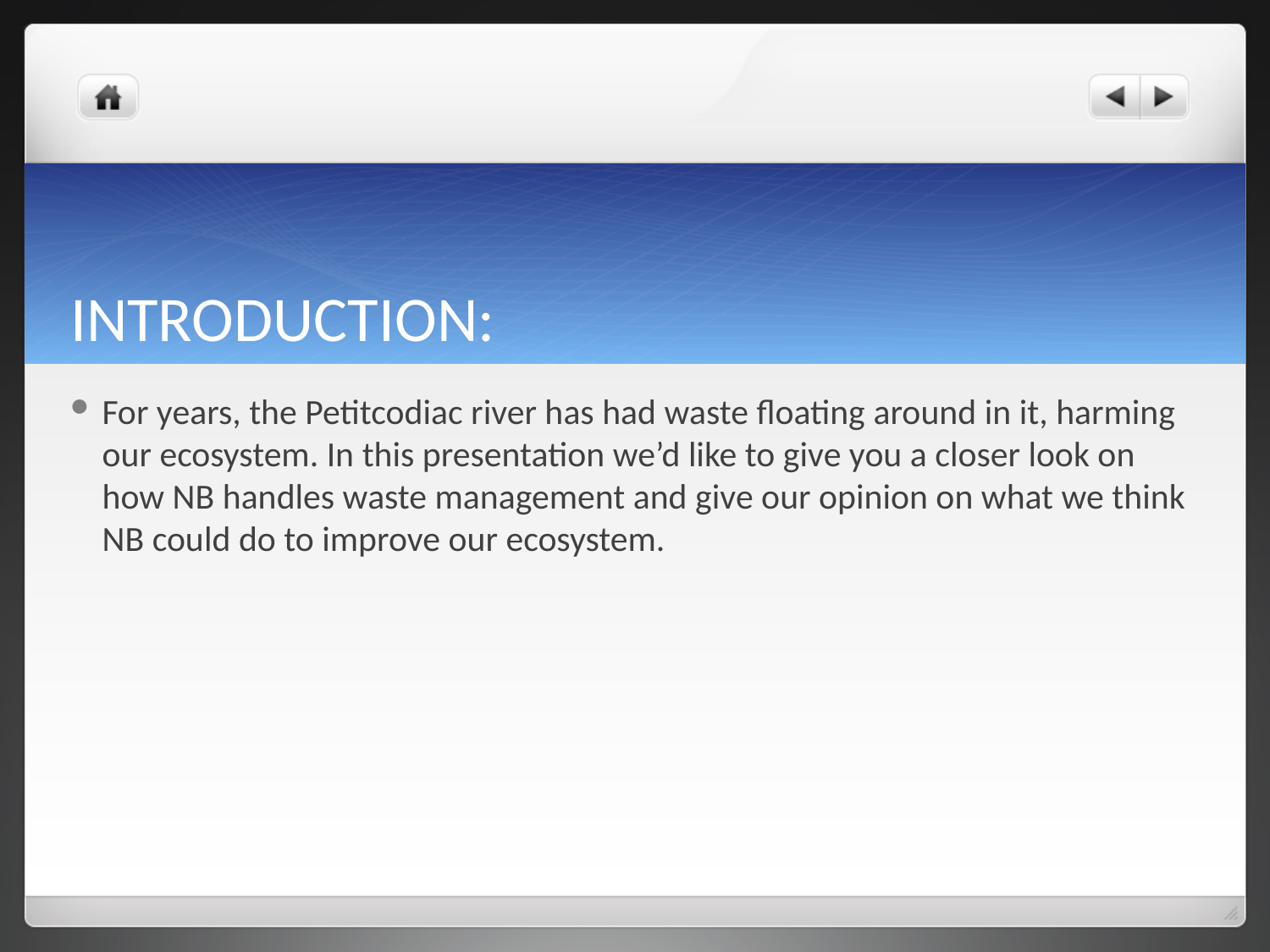

# INTRODUCTION:
For years, the Petitcodiac river has had waste floating around in it, harming our ecosystem. In this presentation we’d like to give you a closer look on how NB handles waste management and give our opinion on what we think NB could do to improve our ecosystem.